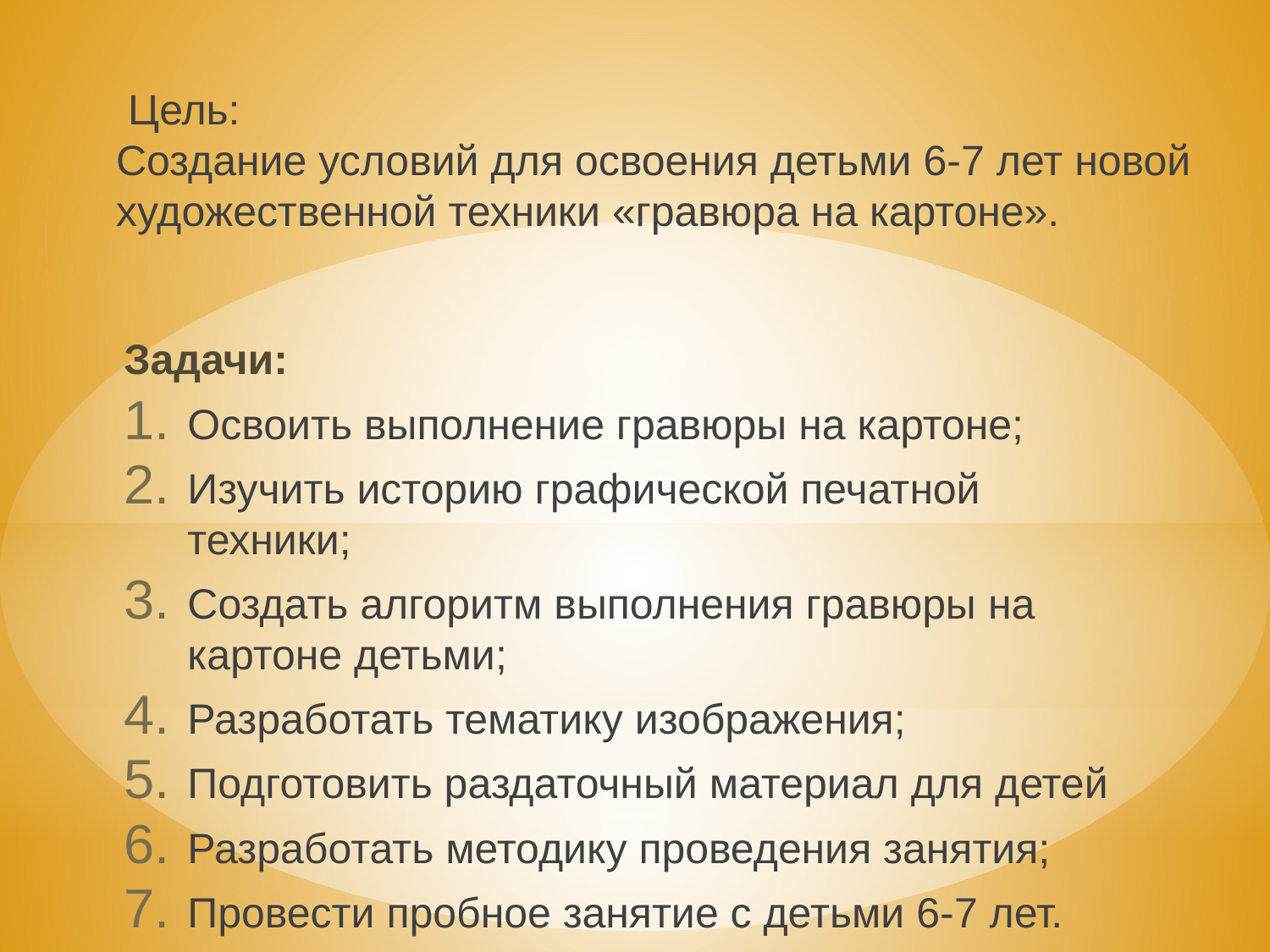

Цель:
Создание условий для освоения детьми 6-7 лет новой художественной техники «гравюра на картоне».
Задачи:
Освоить выполнение гравюры на картоне;
Изучить историю графической печатной техники;
Создать алгоритм выполнения гравюры на картоне детьми;
Разработать тематику изображения;
Подготовить раздаточный материал для детей
Разработать методику проведения занятия;
Провести пробное занятие с детьми 6-7 лет.